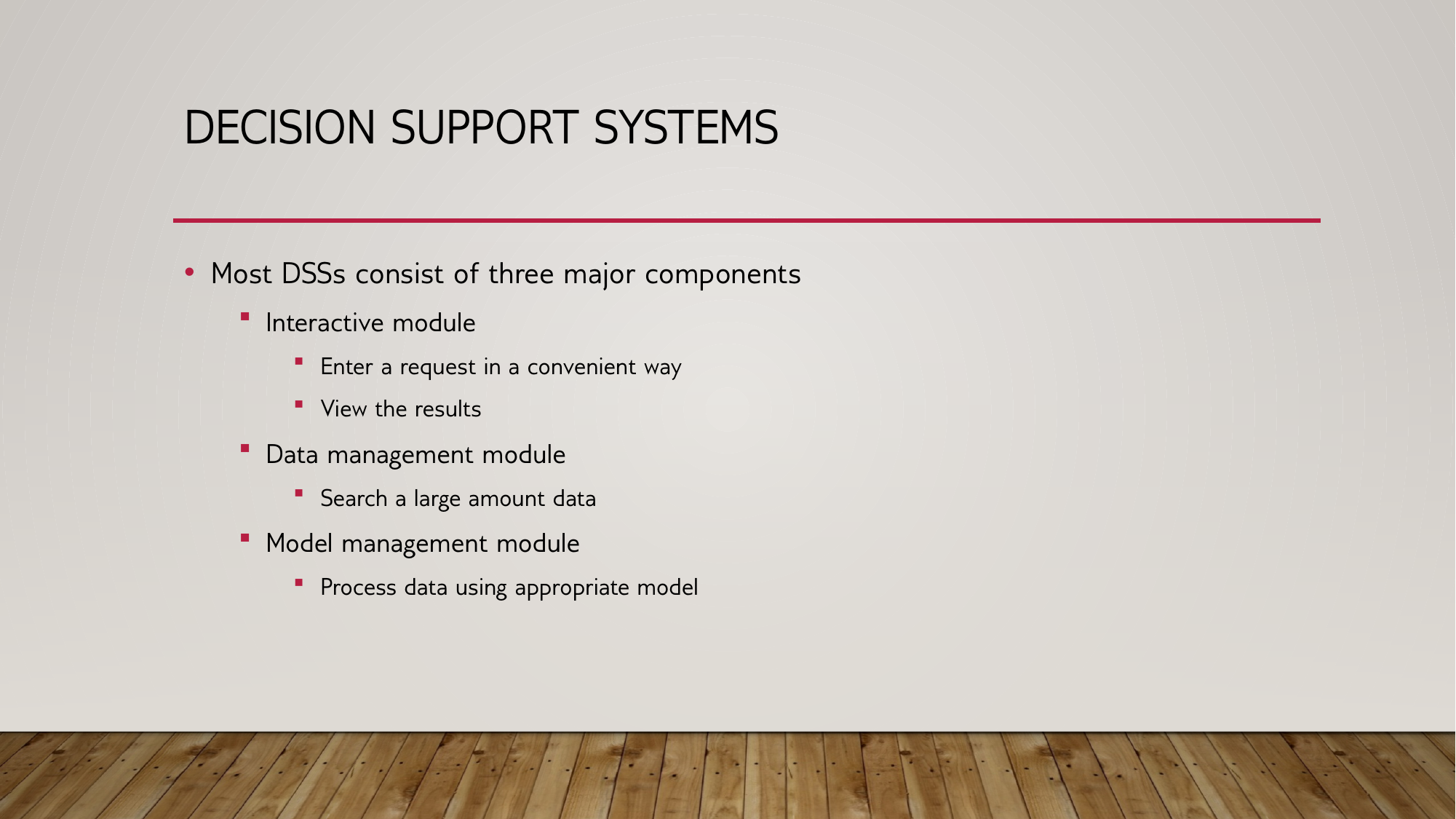

# Decision support systems
Most DSSs consist of three major components
Interactive module
Enter a request in a convenient way
View the results
Data management module
Search a large amount data
Model management module
Process data using appropriate model